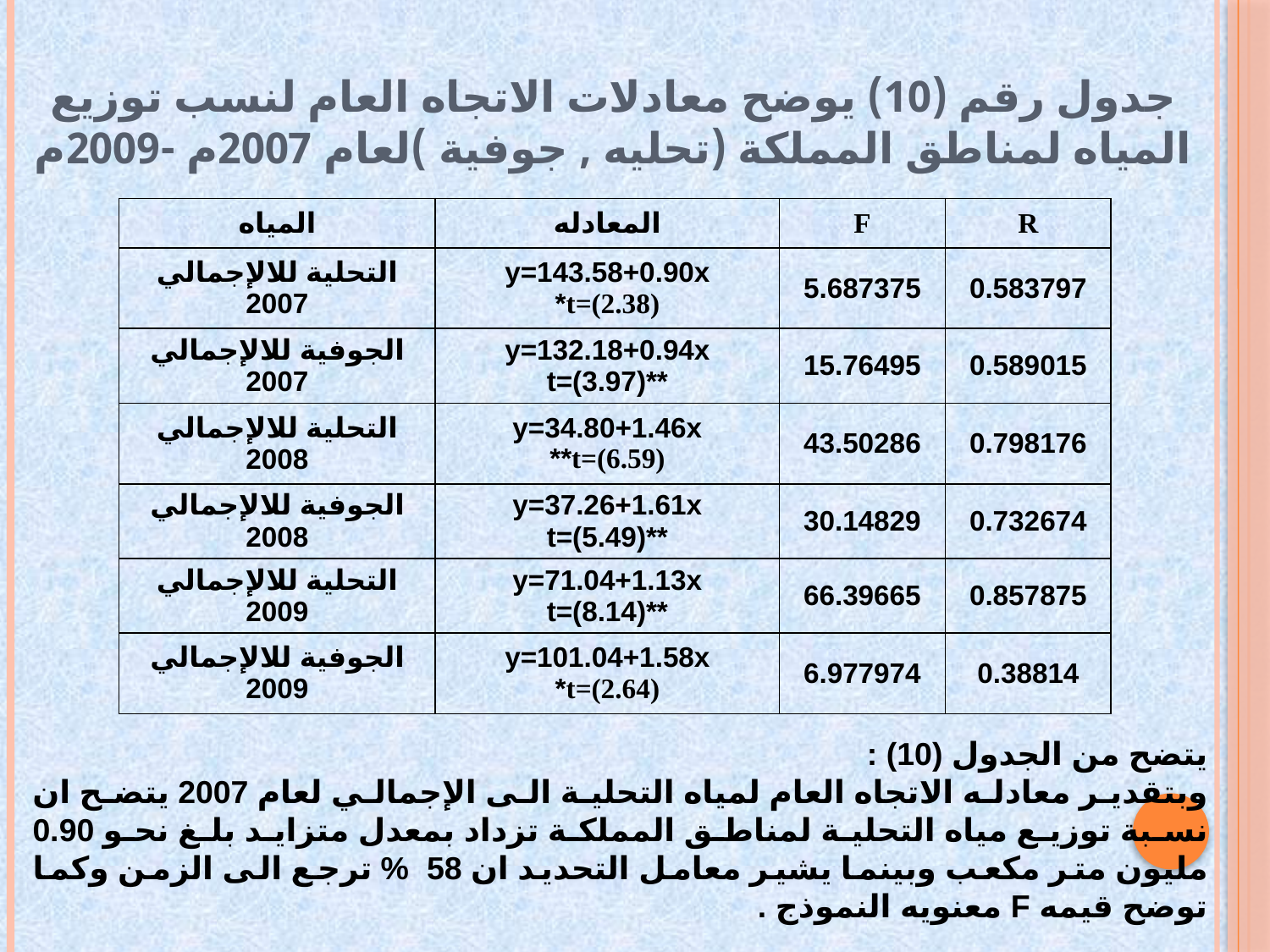

# جدول رقم (10) يوضح معادلات الاتجاه العام لنسب توزيع المياه لمناطق المملكة (تحليه , جوفية )لعام 2007م -2009م
| المياه | المعادله | F | R |
| --- | --- | --- | --- |
| التحلية للالإجمالي 2007 | y=143.58+0.90x t=(2.38)\* | 5.687375 | 0.583797 |
| الجوفية للالإجمالي 2007 | y=132.18+0.94x t=(3.97)\*\* | 15.76495 | 0.589015 |
| التحلية للالإجمالي 2008 | y=34.80+1.46x t=(6.59)\*\* | 43.50286 | 0.798176 |
| الجوفية للالإجمالي 2008 | y=37.26+1.61x t=(5.49)\*\* | 30.14829 | 0.732674 |
| التحلية للالإجمالي 2009 | y=71.04+1.13x t=(8.14)\*\* | 66.39665 | 0.857875 |
| الجوفية للالإجمالي 2009 | y=101.04+1.58x t=(2.64)\* | 6.977974 | 0.38814 |
يتضح من الجدول (10) :
وبتقدير معادله الاتجاه العام لمياه التحلية الى الإجمالي لعام 2007 يتضح ان نسبة توزيع مياه التحلية لمناطق المملكة تزداد بمعدل متزايد بلغ نحو 0.90 مليون متر مكعب وبينما يشير معامل التحديد ان 58  % ترجع الى الزمن وكما توضح قيمه F معنويه النموذج .